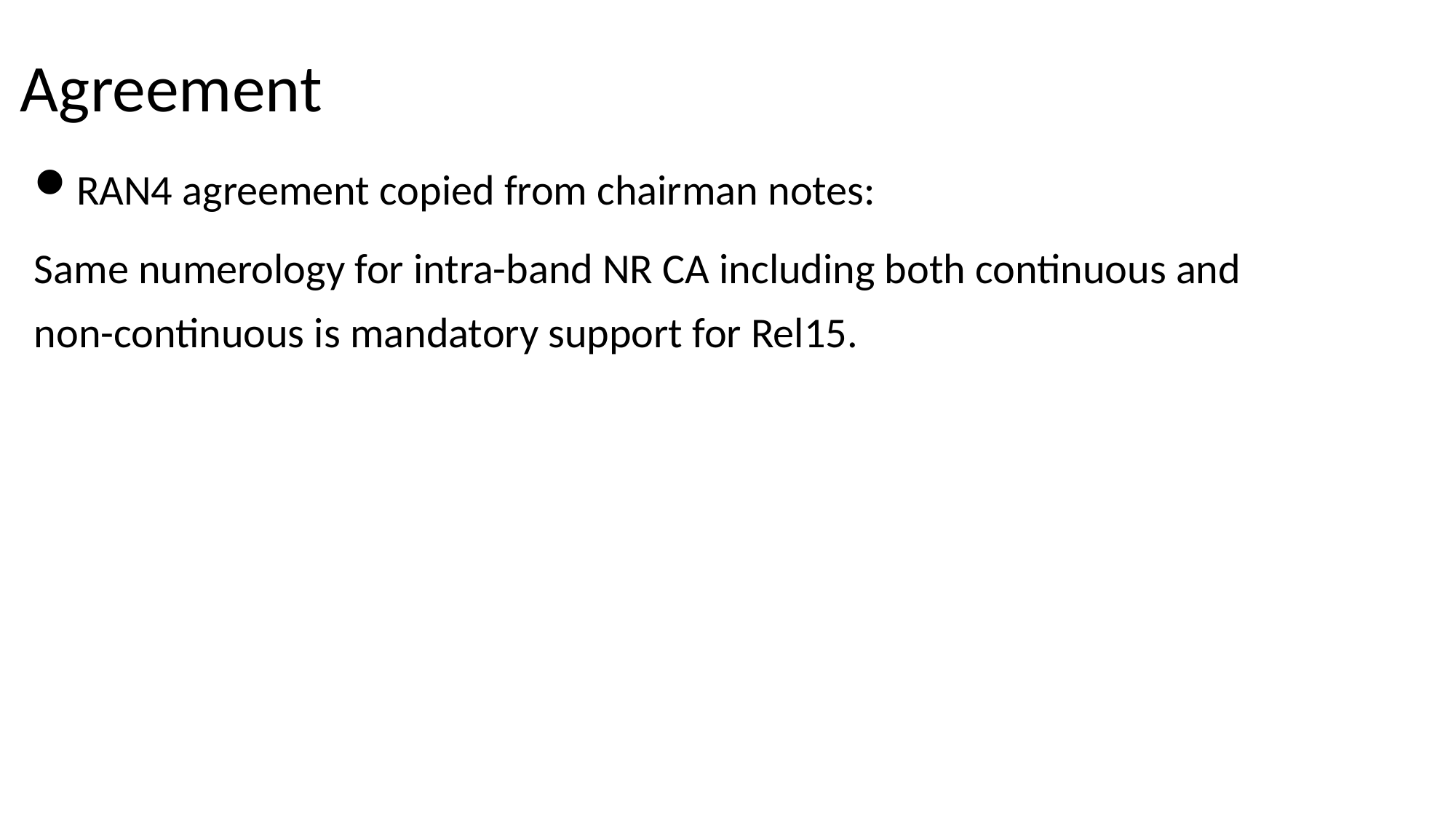

# Agreement
RAN4 agreement copied from chairman notes:
Same numerology for intra-band NR CA including both continuous and non-continuous is mandatory support for Rel15.